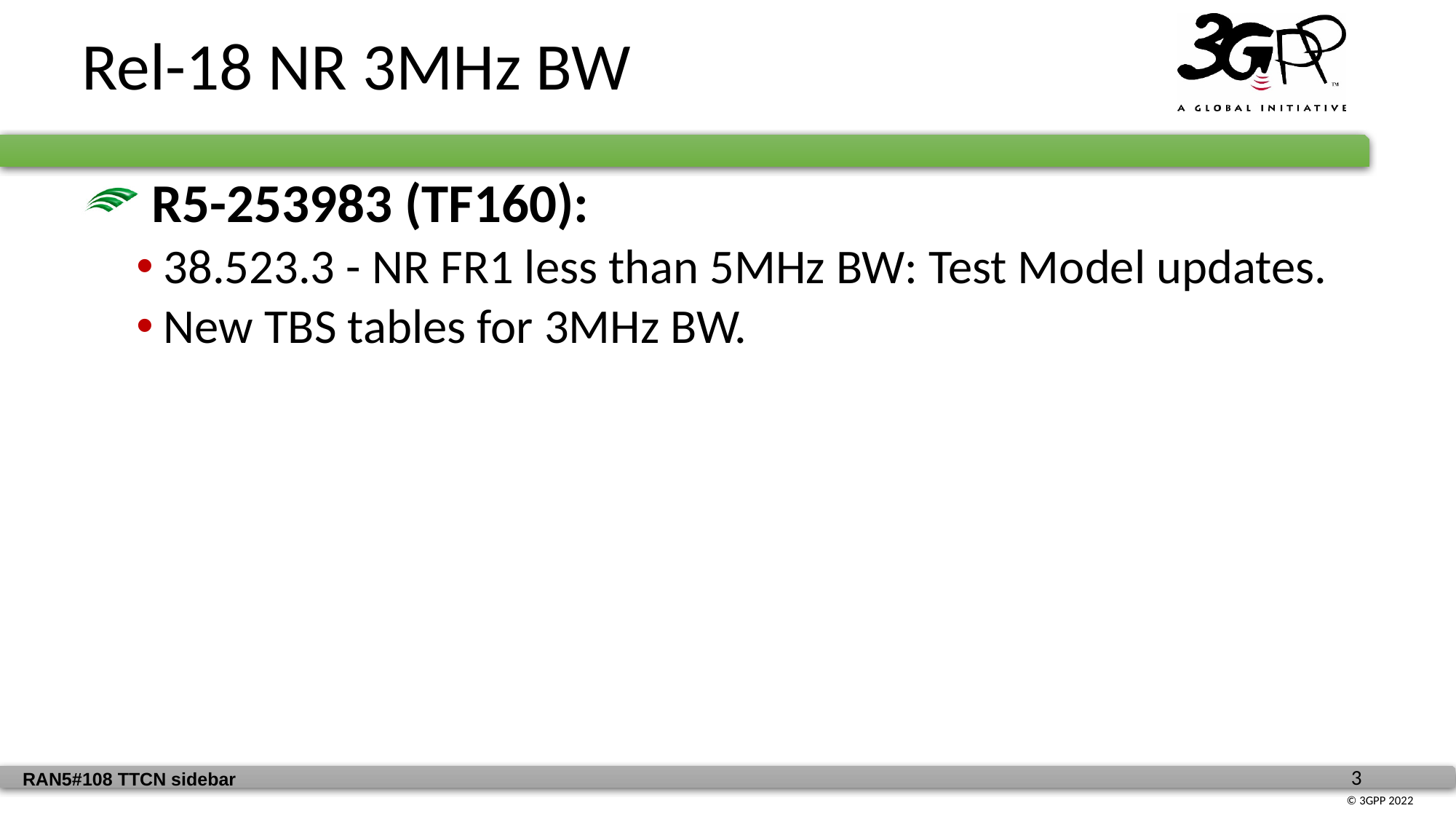

Rel-18 NR 3MHz BW
 R5-253983 (TF160):
38.523.3 - NR FR1 less than 5MHz BW: Test Model updates.
New TBS tables for 3MHz BW.